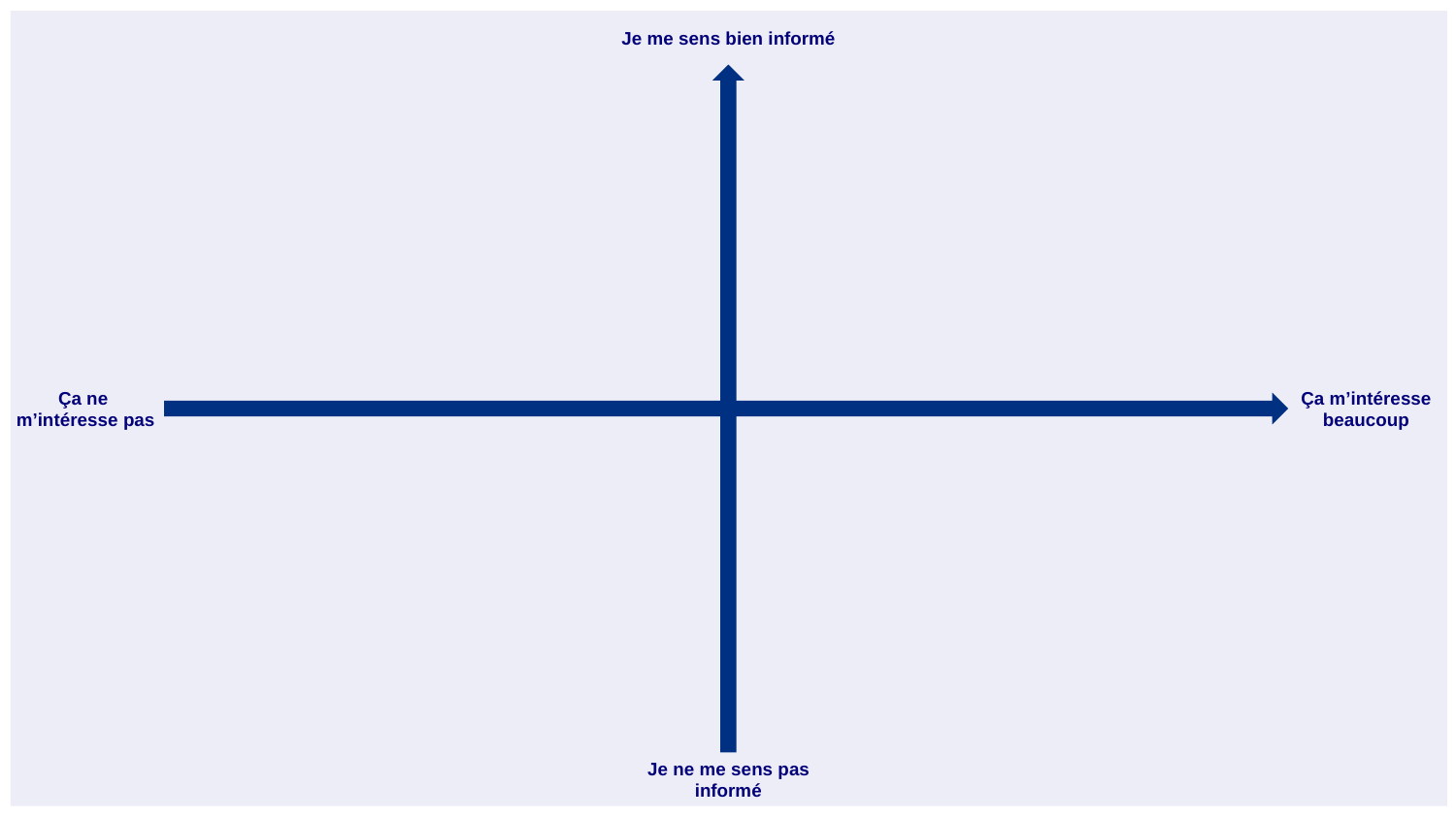

Je me sens bien informé

Ça ne
m’intéresse pas
Ça m’intéresse beaucoup
Je ne me sens pas informé